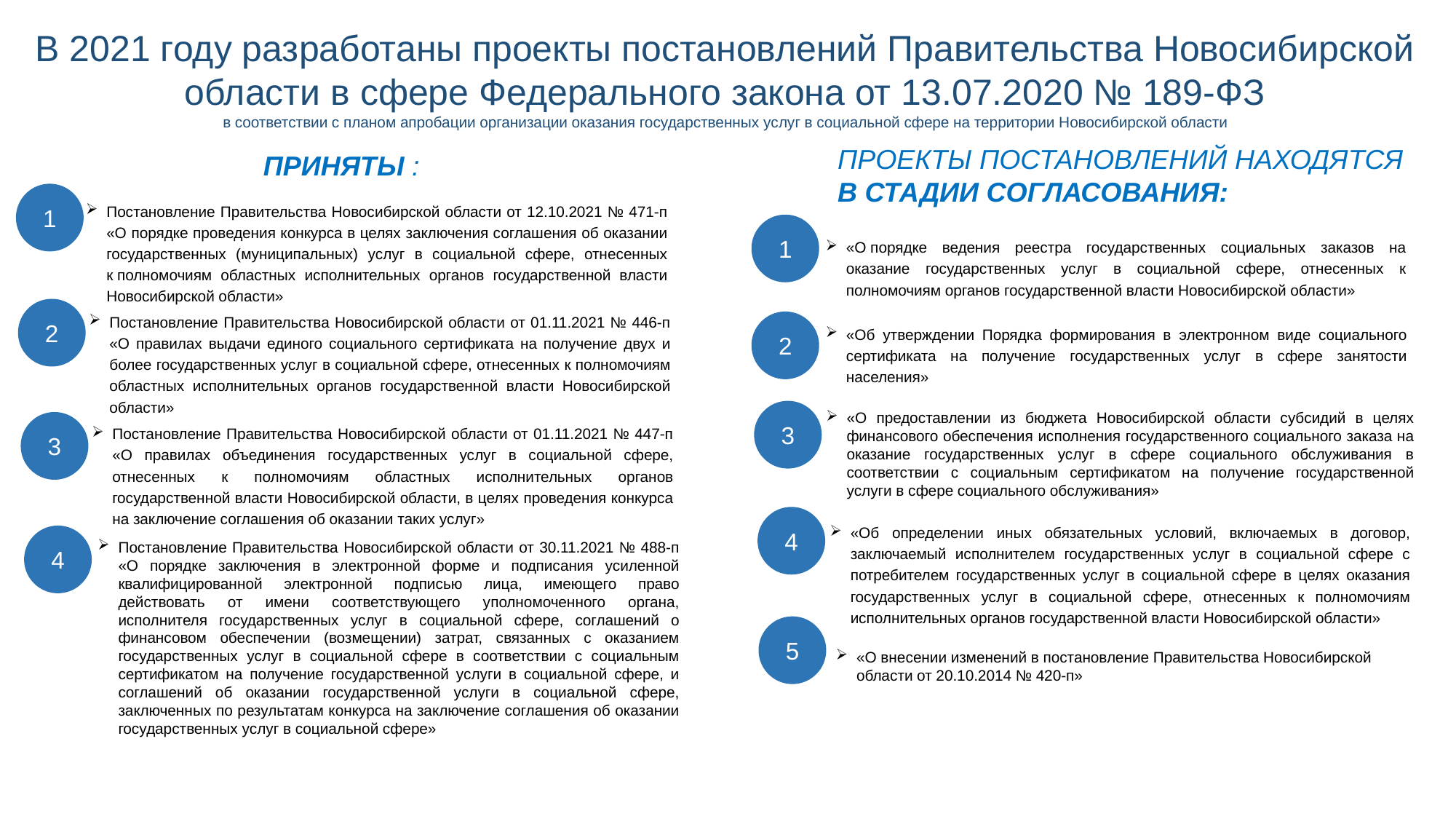

В 2021 году разработаны проекты постановлений Правительства Новосибирской области в сфере Федерального закона от 13.07.2020 № 189-ФЗ
в соответствии с планом апробации организации оказания государственных услуг в социальной сфере на территории Новосибирской области
ПРОЕКТЫ ПОСТАНОВЛЕНИЙ НАХОДЯТСЯ
В СТАДИИ СОГЛАСОВАНИЯ:
ПРИНЯТЫ :
1
Постановление Правительства Новосибирской области от 12.10.2021 № 471-п «О порядке проведения конкурса в целях заключения соглашения об оказании государственных (муниципальных) услуг в социальной сфере, отнесенных к полномочиям областных исполнительных органов государственной власти Новосибирской области»
1
«О порядке ведения реестра государственных социальных заказов на оказание государственных услуг в социальной сфере, отнесенных к полномочиям органов государственной власти Новосибирской области»
2
Постановление Правительства Новосибирской области от 01.11.2021 № 446-п «О правилах выдачи единого социального сертификата на получение двух и более государственных услуг в социальной сфере, отнесенных к полномочиям областных исполнительных органов государственной власти Новосибирской области»
2
«Об утверждении Порядка формирования в электронном виде социального сертификата на получение государственных услуг в сфере занятости населения»
3
«О предоставлении из бюджета Новосибирской области субсидий в целях финансового обеспечения исполнения государственного социального заказа на оказание государственных услуг в сфере социального обслуживания в соответствии с социальным сертификатом на получение государственной услуги в сфере социального обслуживания»
3
Постановление Правительства Новосибирской области от 01.11.2021 № 447-п «О правилах объединения государственных услуг в социальной сфере, отнесенных к полномочиям областных исполнительных органов государственной власти Новосибирской области, в целях проведения конкурса на заключение соглашения об оказании таких услуг»
4
«Об определении иных обязательных условий, включаемых в договор, заключаемый исполнителем государственных услуг в социальной сфере с потребителем государственных услуг в социальной сфере в целях оказания государственных услуг в социальной сфере, отнесенных к полномочиям исполнительных органов государственной власти Новосибирской области»
4
5
«О внесении изменений в постановление Правительства Новосибирской области от 20.10.2014 № 420-п»
Постановление Правительства Новосибирской области от 30.11.2021 № 488-п «О порядке заключения в электронной форме и подписания усиленной квалифицированной электронной подписью лица, имеющего право действовать от имени соответствующего уполномоченного органа, исполнителя государственных услуг в социальной сфере, соглашений о финансовом обеспечении (возмещении) затрат, связанных с оказанием государственных услуг в социальной сфере в соответствии с социальным сертификатом на получение государственной услуги в социальной сфере, и соглашений об оказании государственной услуги в социальной сфере, заключенных по результатам конкурса на заключение соглашения об оказании государственных услуг в социальной сфере»